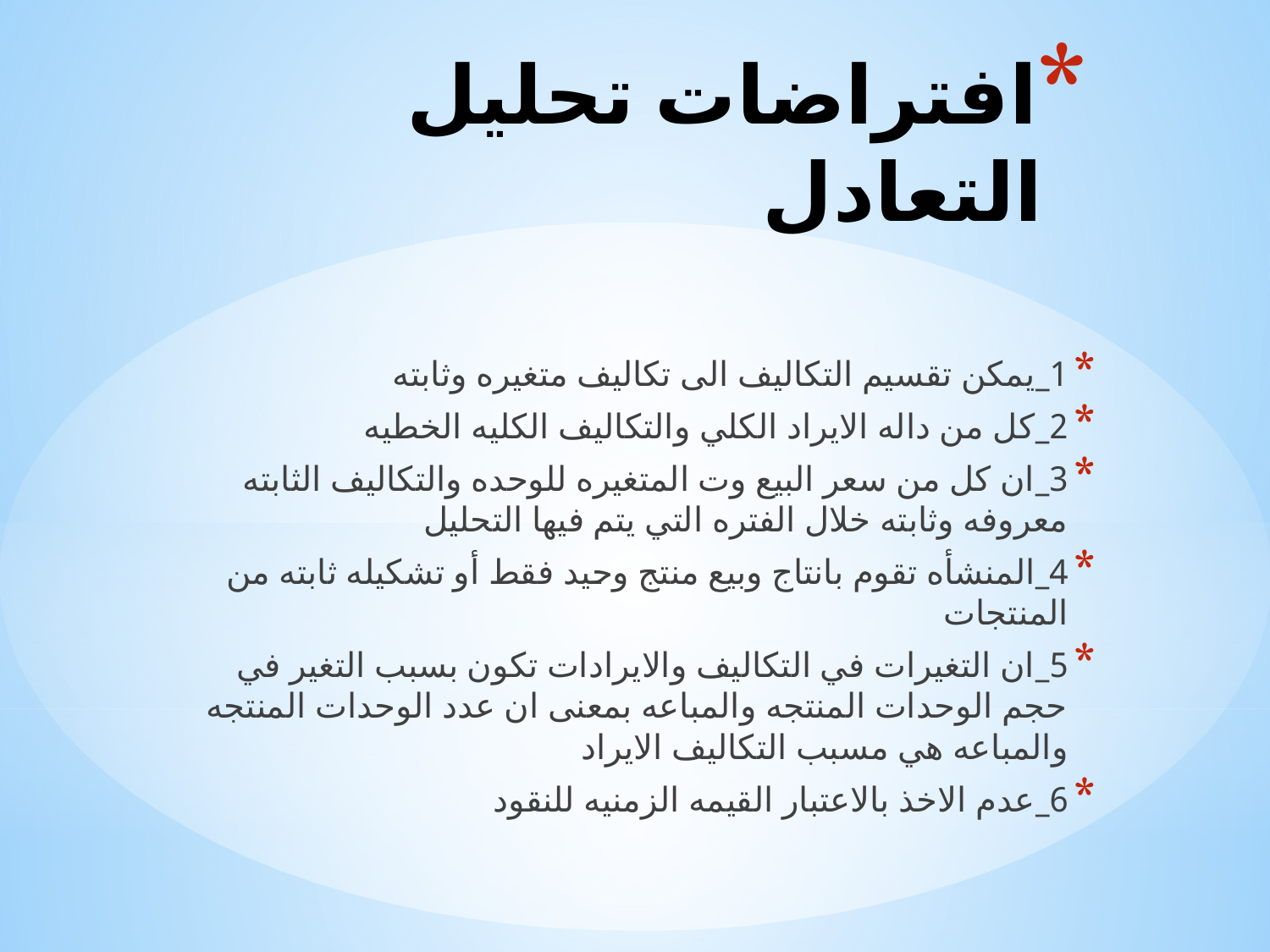

# افتراضات تحليل التعادل
1_يمكن تقسيم التكاليف الى تكاليف متغيره وثابته
2_كل من داله الايراد الكلي والتكاليف الكليه الخطيه
3_ان كل من سعر البيع وت المتغيره للوحده والتكاليف الثابته معروفه وثابته خلال الفتره التي يتم فيها التحليل
4_المنشأه تقوم بانتاج وبيع منتج وحيد فقط أو تشكيله ثابته من المنتجات
5_ان التغيرات في التكاليف والايرادات تكون بسبب التغير في حجم الوحدات المنتجه والمباعه بمعنى ان عدد الوحدات المنتجه والمباعه هي مسبب التكاليف الايراد
6_عدم الاخذ بالاعتبار القيمه الزمنيه للنقود